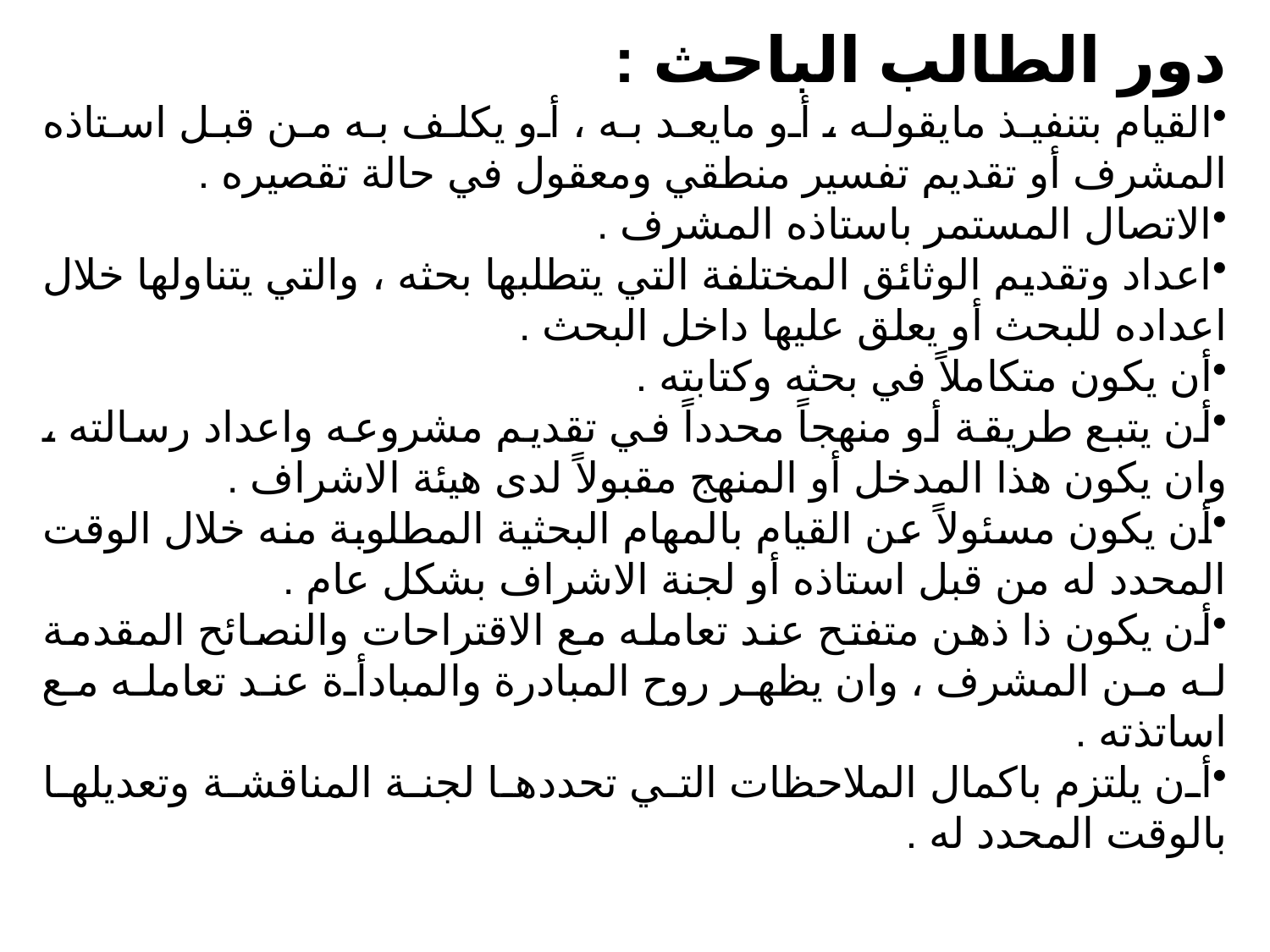

دور الطالب الباحث :
القيام بتنفيذ مايقوله ، أو مايعد به ، أو يكلف به من قبل استاذه المشرف أو تقديم تفسير منطقي ومعقول في حالة تقصيره .
الاتصال المستمر باستاذه المشرف .
اعداد وتقديم الوثائق المختلفة التي يتطلبها بحثه ، والتي يتناولها خلال اعداده للبحث أو يعلق عليها داخل البحث .
أن يكون متكاملاً في بحثه وكتابته .
أن يتبع طريقة أو منهجاً محدداً في تقديم مشروعه واعداد رسالته ، وان يكون هذا المدخل أو المنهج مقبولاً لدى هيئة الاشراف .
أن يكون مسئولاً عن القيام بالمهام البحثية المطلوبة منه خلال الوقت المحدد له من قبل استاذه أو لجنة الاشراف بشكل عام .
أن يكون ذا ذهن متفتح عند تعامله مع الاقتراحات والنصائح المقدمة له من المشرف ، وان يظهر روح المبادرة والمبادأة عند تعامله مع اساتذته .
أن يلتزم باكمال الملاحظات التي تحددها لجنة المناقشة وتعديلها بالوقت المحدد له .